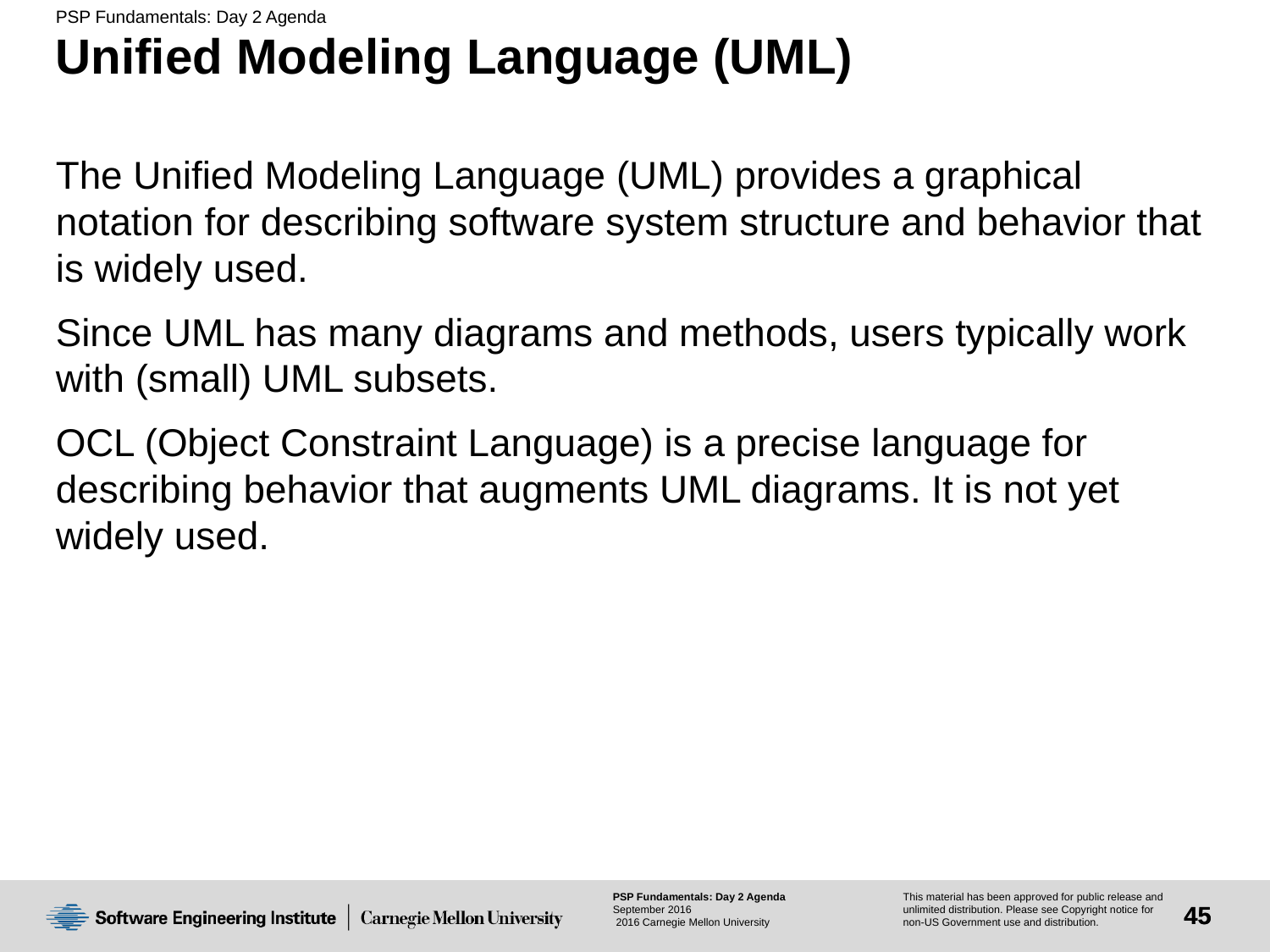

# Unified Modeling Language (UML)
The Unified Modeling Language (UML) provides a graphical notation for describing software system structure and behavior that is widely used.
Since UML has many diagrams and methods, users typically work with (small) UML subsets.
OCL (Object Constraint Language) is a precise language for describing behavior that augments UML diagrams. It is not yet widely used.